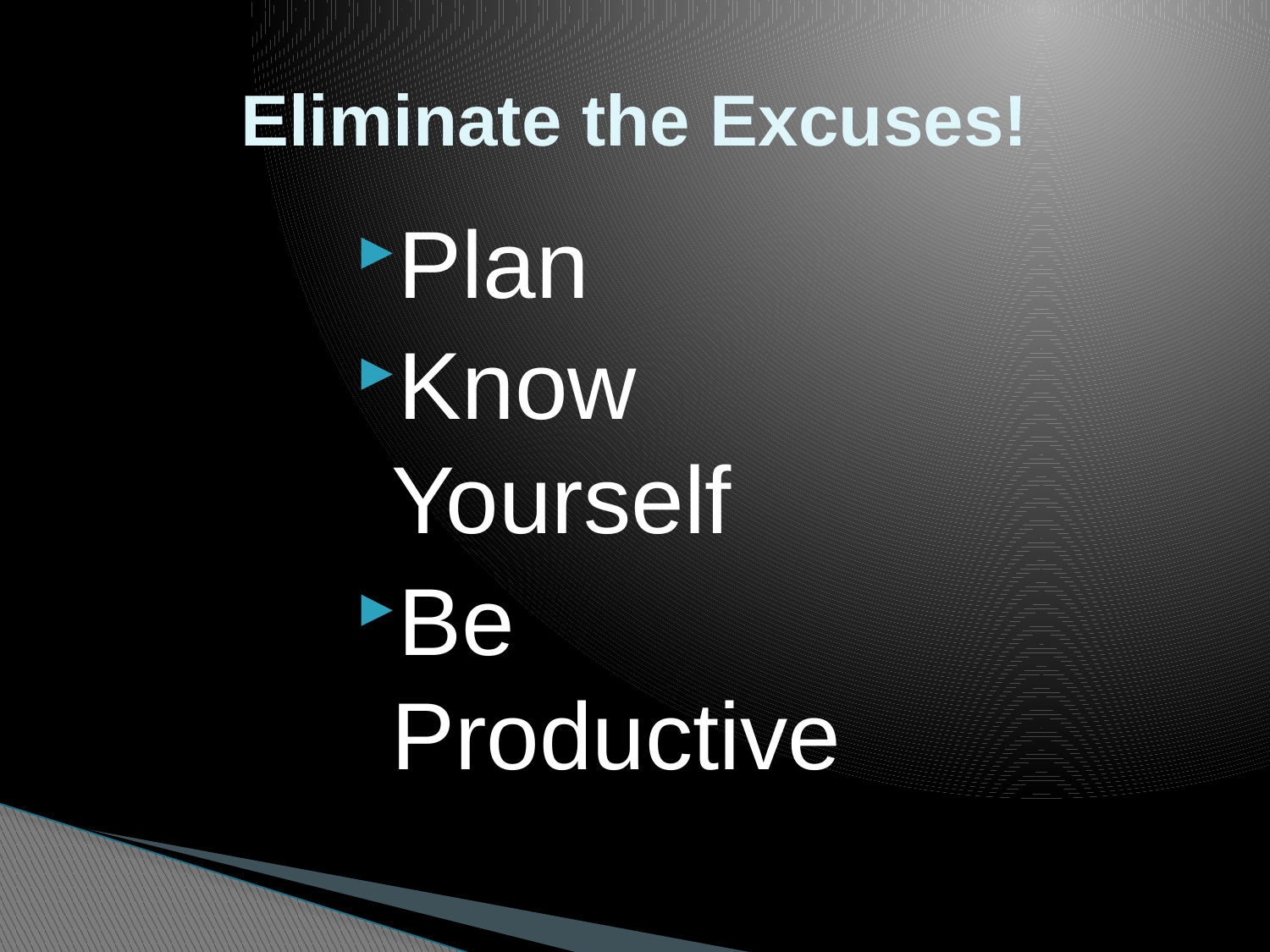

# Eliminate the Excuses!
Plan
Know Yourself
Be Productive